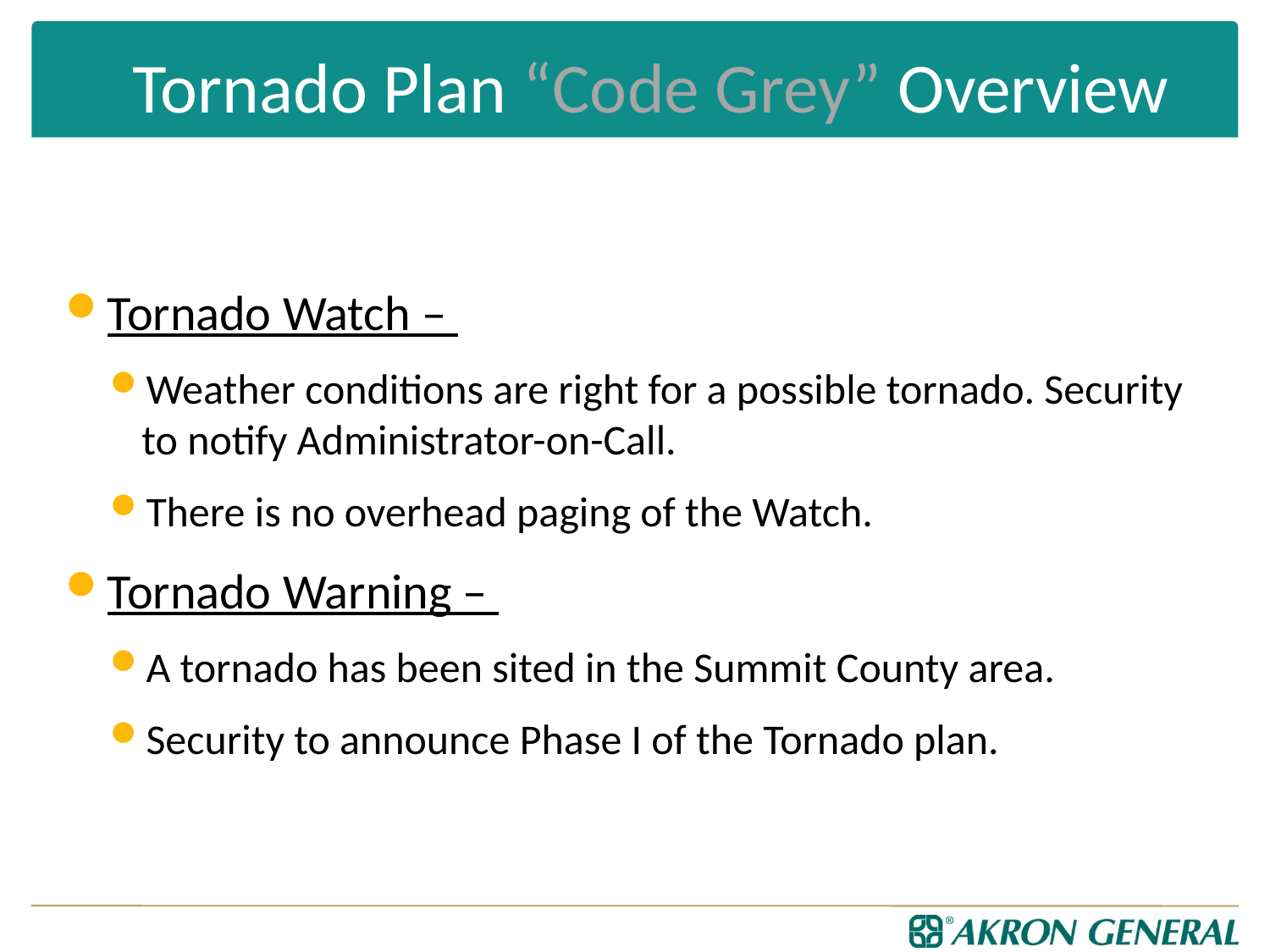

# Tornado Plan “Code Grey” Overview
Tornado Watch –
Weather conditions are right for a possible tornado. Security to notify Administrator-on-Call.
There is no overhead paging of the Watch.
Tornado Warning –
A tornado has been sited in the Summit County area.
Security to announce Phase I of the Tornado plan.